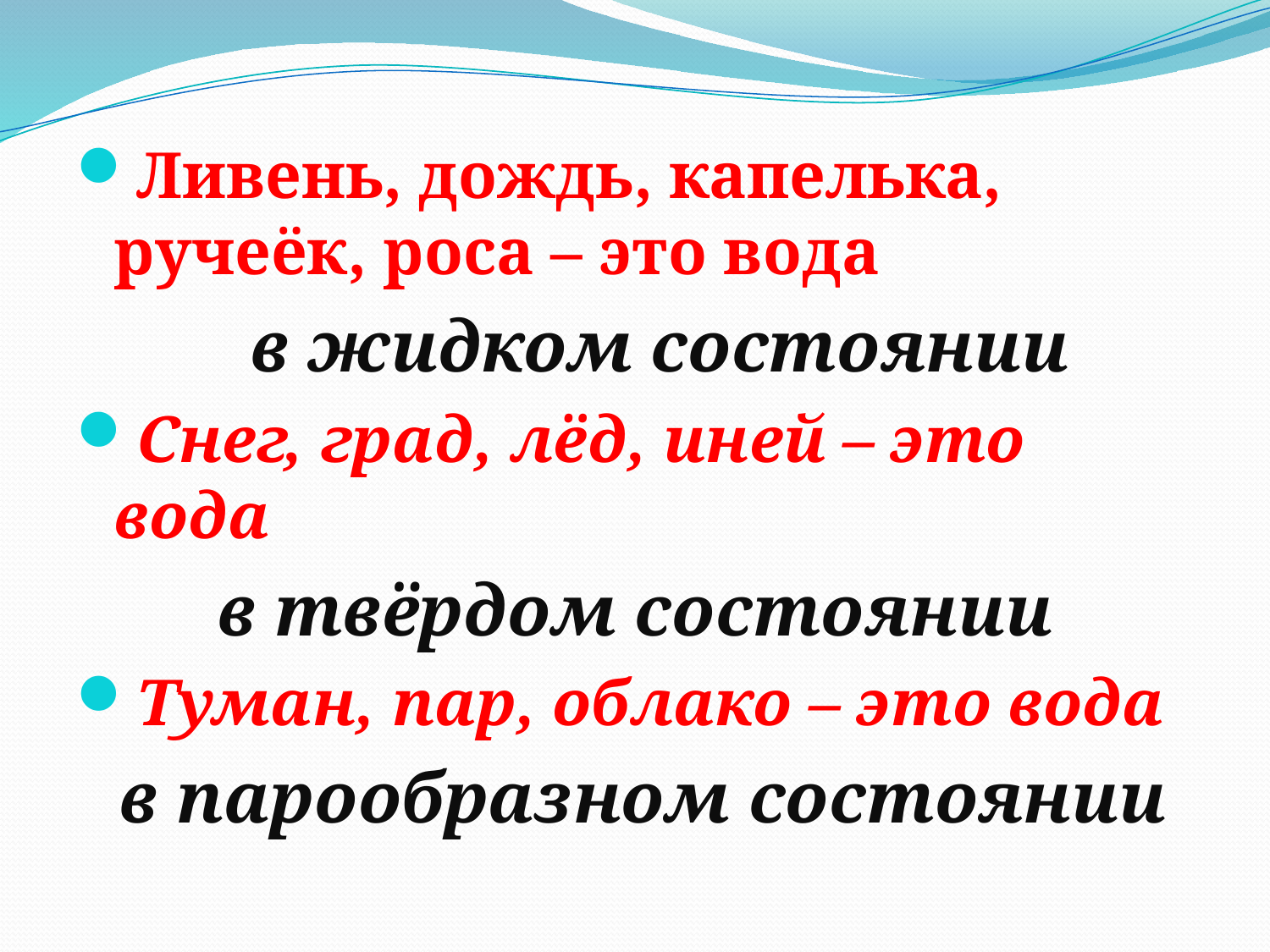

Ливень, дождь, капелька, ручеёк, роса – это вода
   в жидком состоянии
Снег, град, лёд, иней – это вода
в твёрдом состоянии
Туман, пар, облако – это вода
 в парообразном состоянии